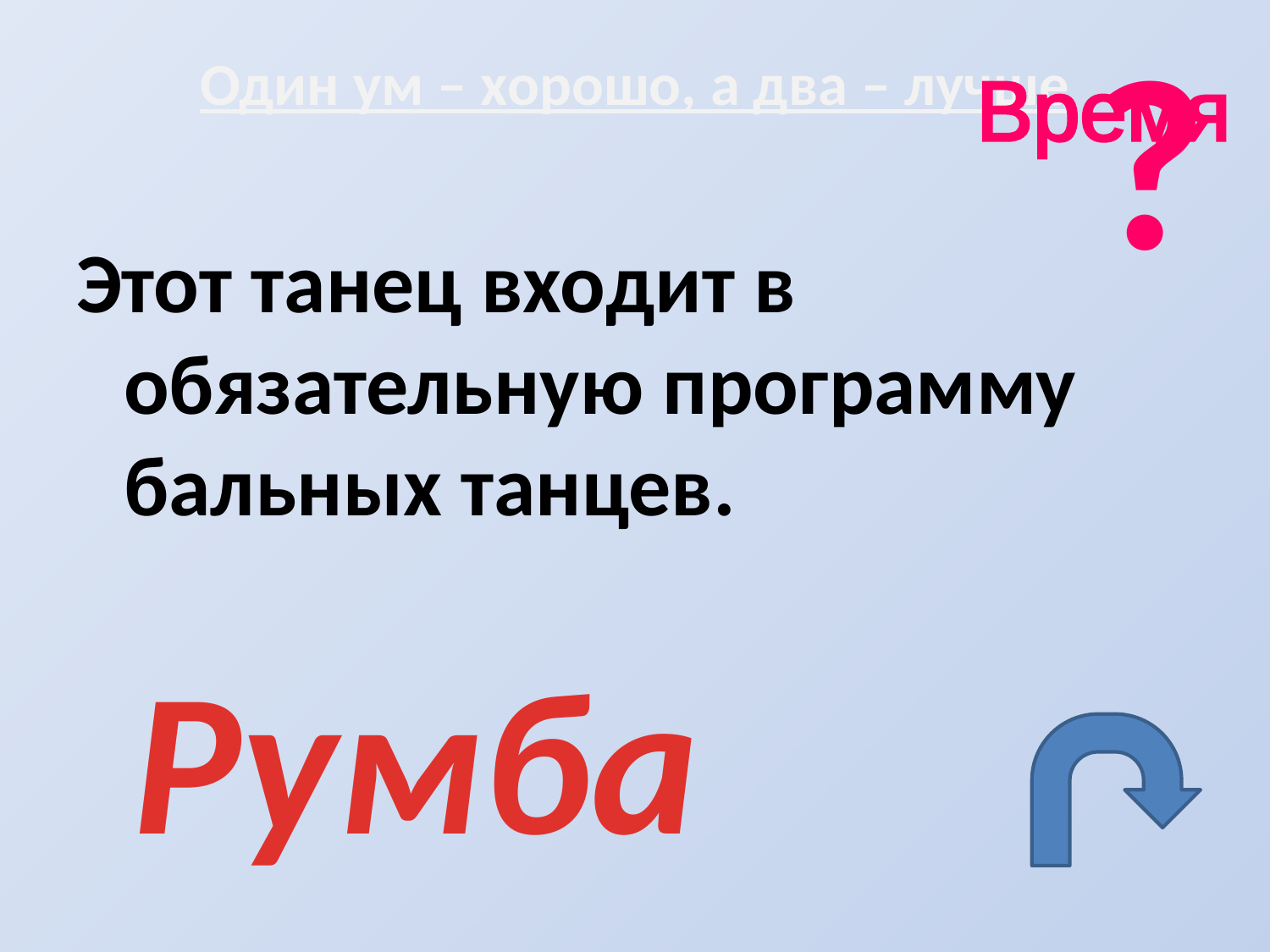

?
# Один ум – хорошо, а два – лучше
Время
Этот танец входит в обязательную программу бальных танцев.

Румба